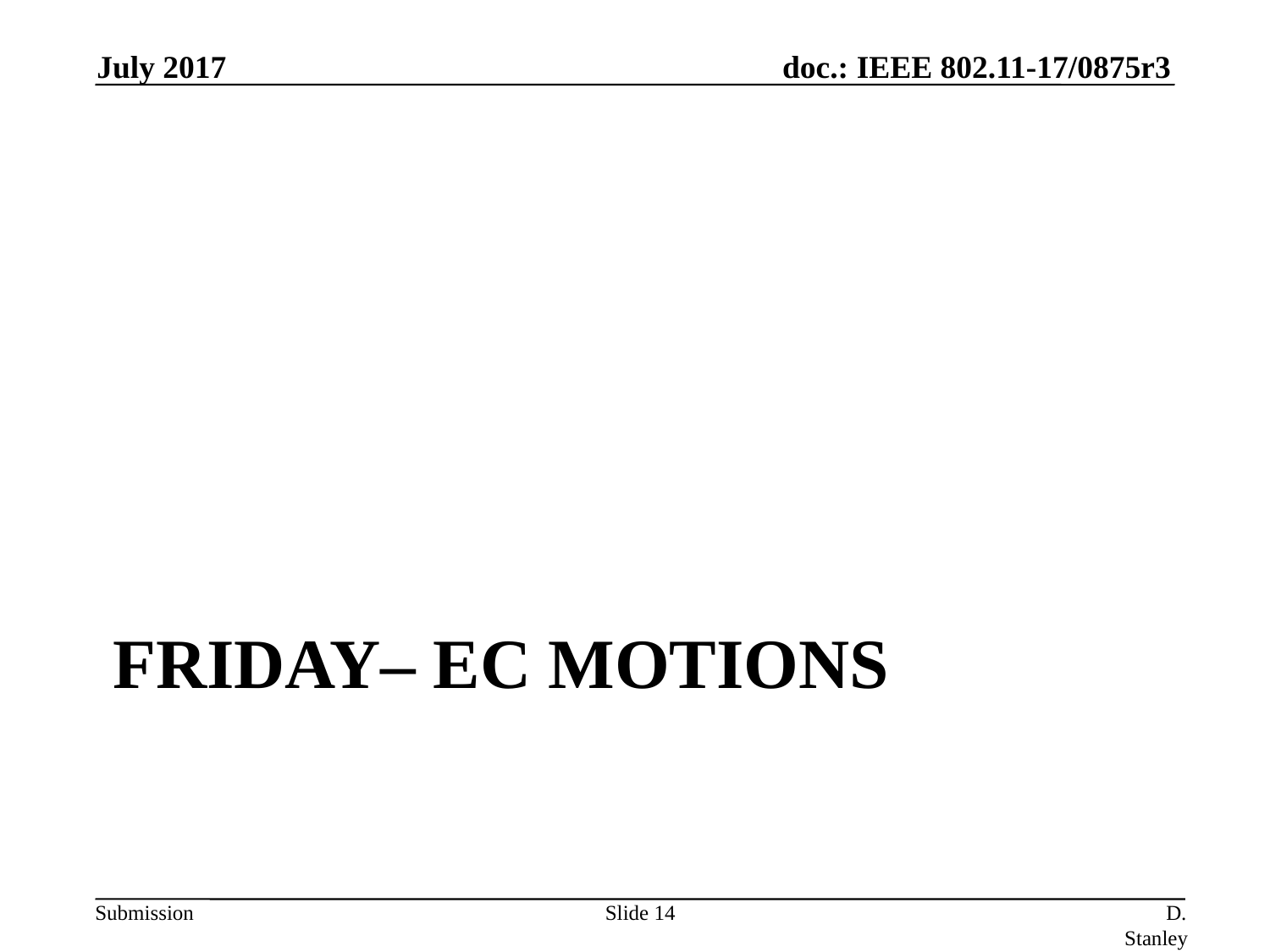

July 2017

# Friday– EC Motions
Slide 14
D. Stanley, HP Enterprise